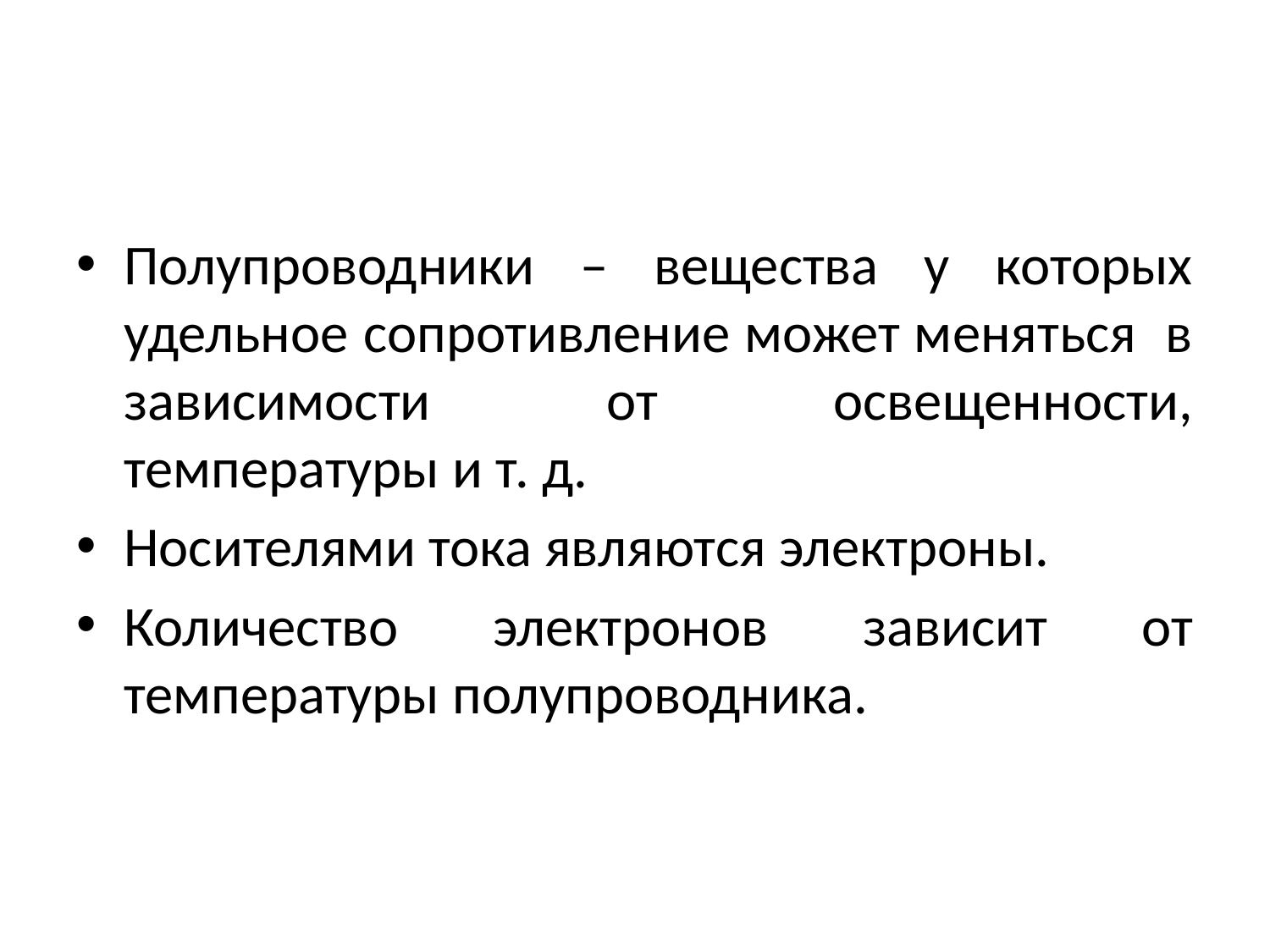

#
Полупроводники – вещества у которых удельное сопротивление может меняться  в зависимости от освещенности, температуры и т. д.
Носителями тока являются электроны.
Количество электронов зависит от температуры полупроводника.